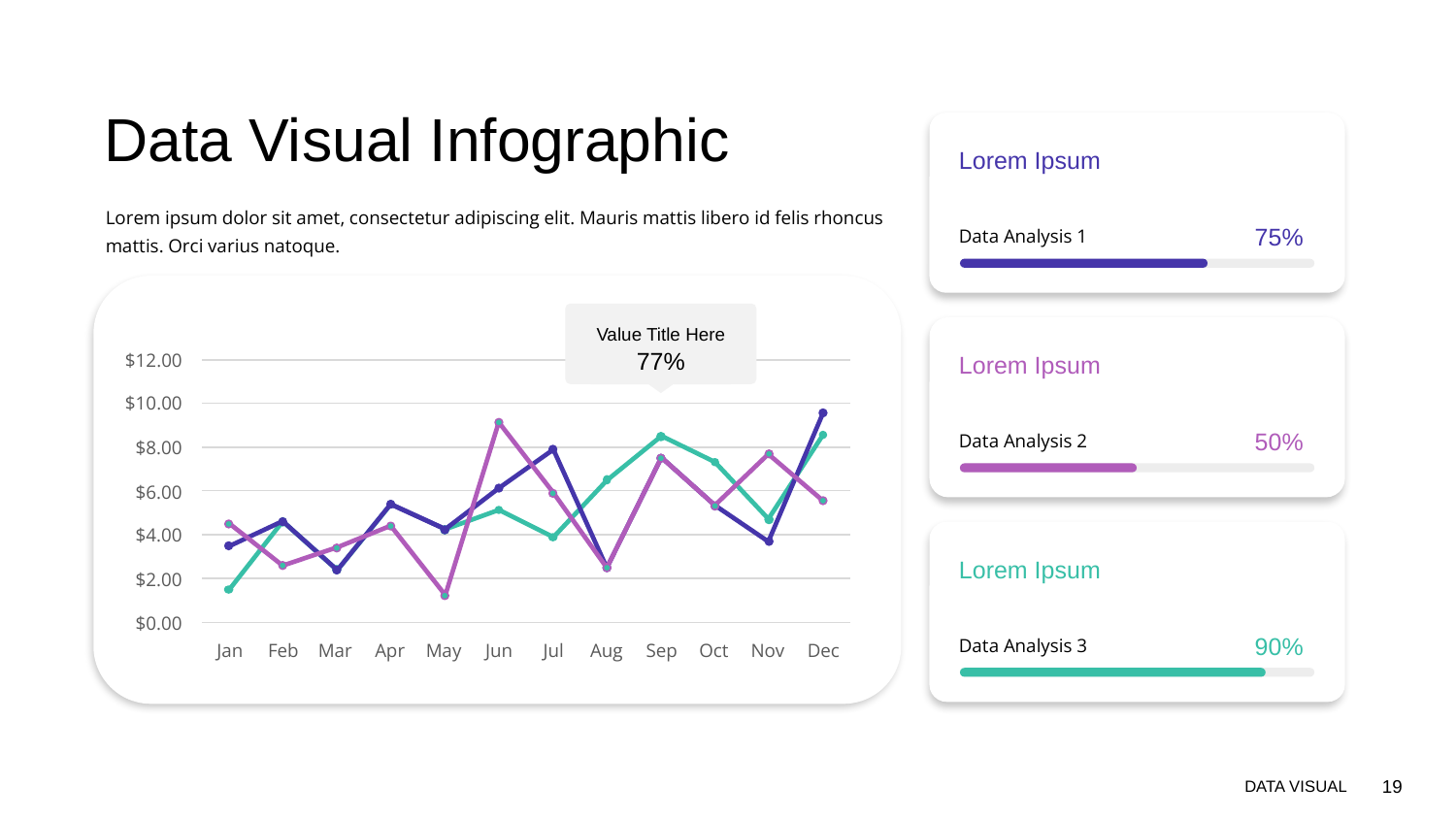

Data Visual Infographic

Lorem Ipsum
Lorem ipsum dolor sit amet, consectetur adipiscing elit. Mauris mattis libero id felis rhoncus mattis. Orci varius natoque.
75%
Data Analysis 1

Value Title Here
77%
$12.00

$10.00

$8.00

$6.00

$4.00

$2.00

$0.00

Jan
Feb
Mar
Apr
May
Jun
Jul
Aug
Sep
Oct
Nov
Dec

Lorem Ipsum
50%
Data Analysis 2

Lorem Ipsum
90%
Data Analysis 3